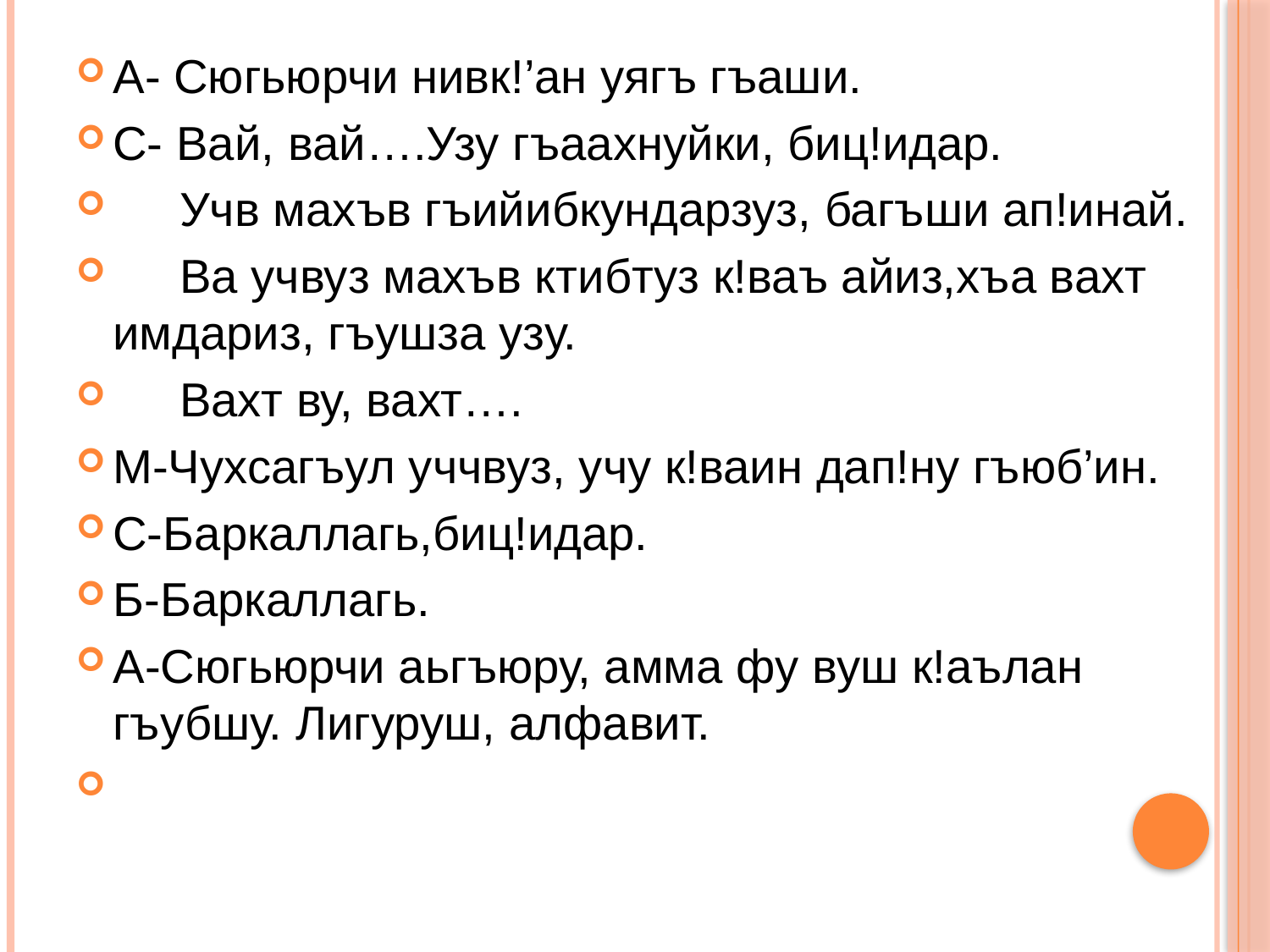

А- Сюгьюрчи нивк!’ан уягъ гъаши.
С- Вай, вай….Узу гъаахнуйки, биц!идар.
     Учв махъв гъийибкундарзуз, багъши ап!инай.
     Ва учвуз махъв ктибтуз к!ваъ айиз,хъа вахт имдариз, гъушза узу.
     Вахт ву, вахт….
М-Чухсагъул уччвуз, учу к!ваин дап!ну гъюб’ин.
С-Баркаллагь,биц!идар.
Б-Баркаллагь.
А-Сюгьюрчи аьгъюру, амма фу вуш к!аълан гъубшу. Лигуруш, алфавит.